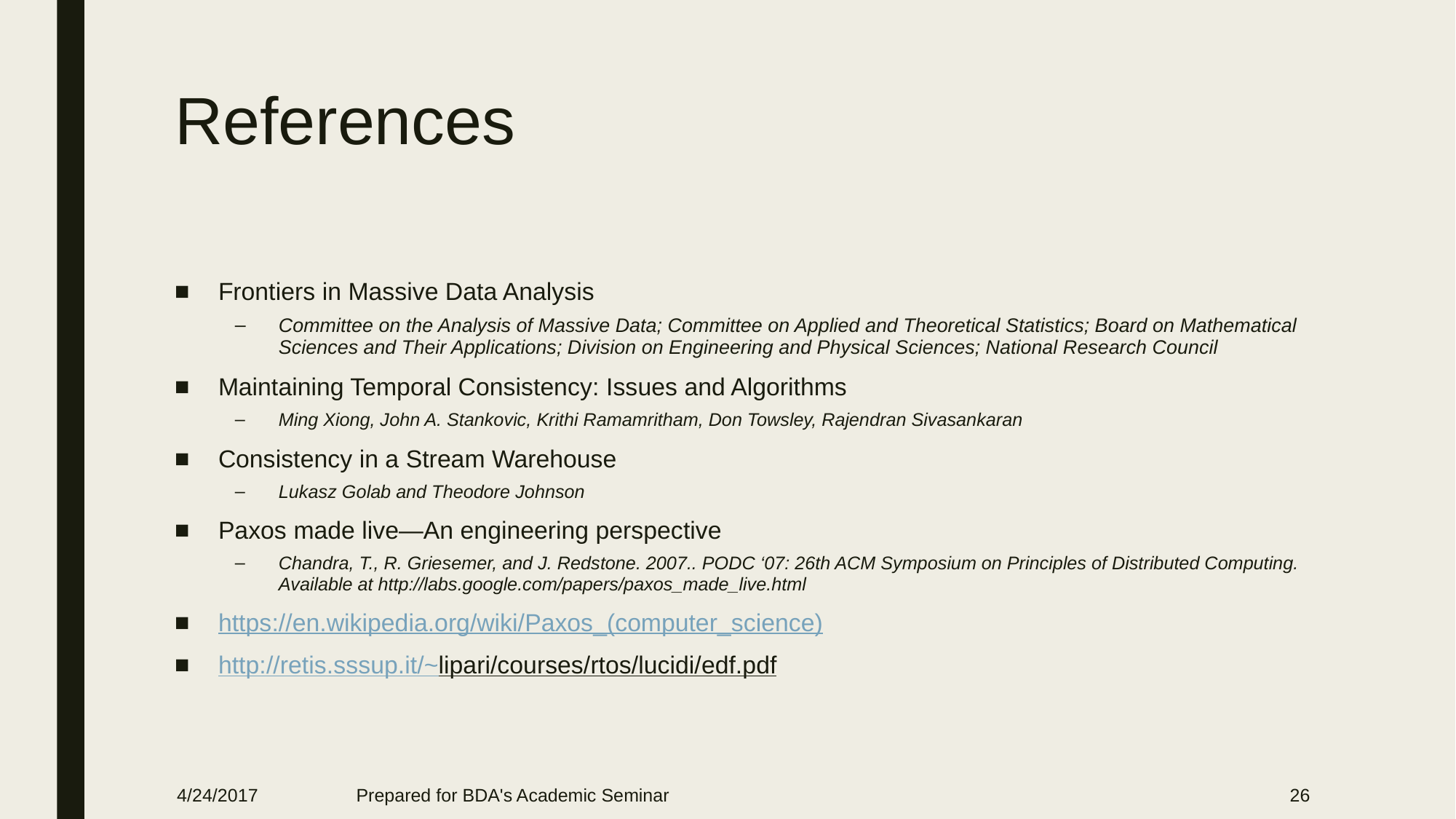

# References
Frontiers in Massive Data Analysis
Committee on the Analysis of Massive Data; Committee on Applied and Theoretical Statistics; Board on Mathematical Sciences and Their Applications; Division on Engineering and Physical Sciences; National Research Council
Maintaining Temporal Consistency: Issues and Algorithms
Ming Xiong, John A. Stankovic, Krithi Ramamritham, Don Towsley, Rajendran Sivasankaran
Consistency in a Stream Warehouse
Lukasz Golab and Theodore Johnson
Paxos made live—An engineering perspective
Chandra, T., R. Griesemer, and J. Redstone. 2007.. PODC ‘07: 26th ACM Symposium on Principles of Distributed Computing. Available at http://labs.google.com/papers/paxos_made_live.html
https://en.wikipedia.org/wiki/Paxos_(computer_science)
http://retis.sssup.it/~lipari/courses/rtos/lucidi/edf.pdf
4/24/2017
Prepared for BDA's Academic Seminar
26